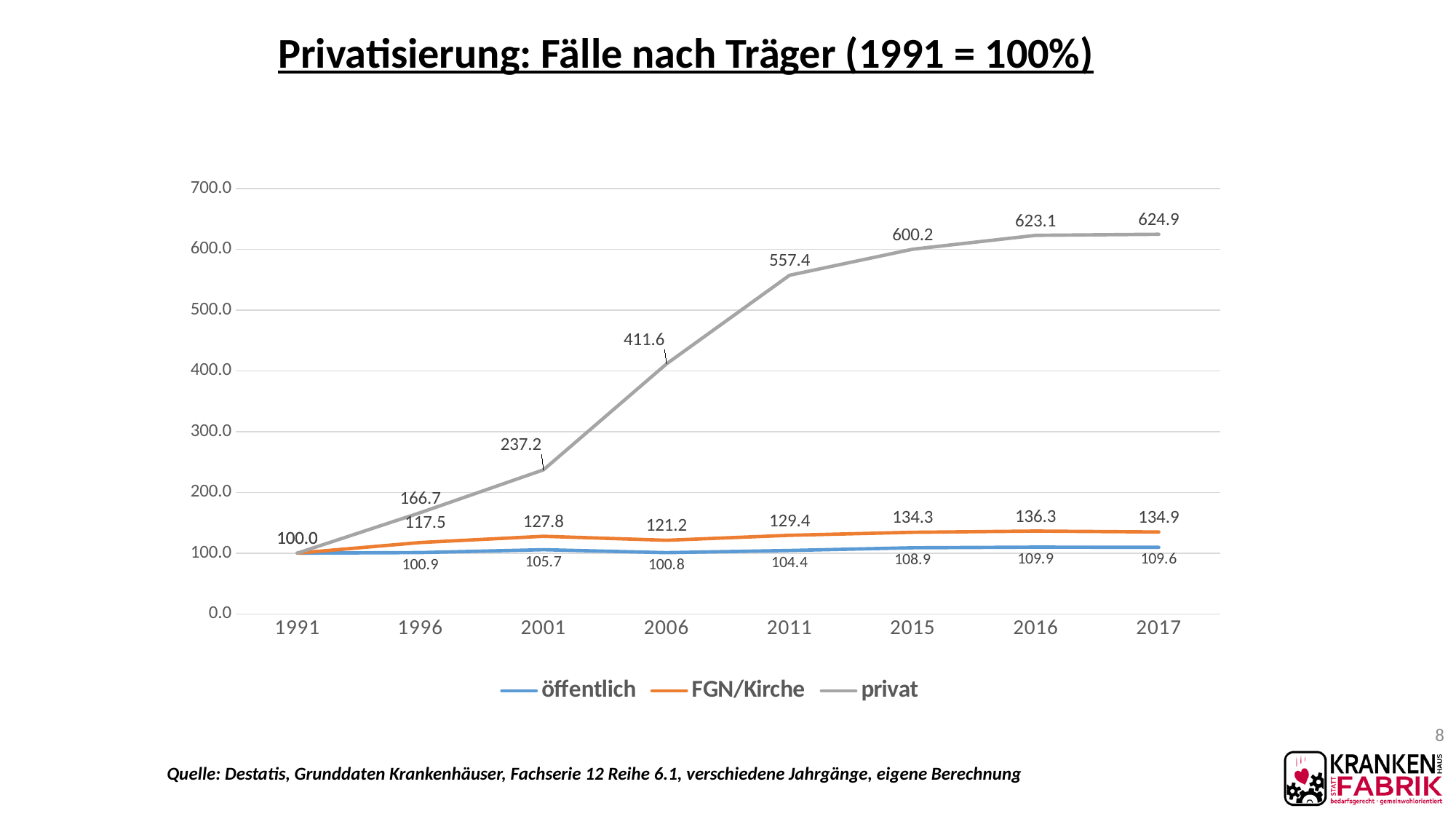

# Privatisierung: Fälle nach Träger (1991 = 100%)

### Chart:

| Category | öffentlich | FGN/Kirche | privat |
|---|---|---|---|
| 1991 | 100.0 | 100.0 | 100.0 |
| 1996 | 100.91892853985843 | 117.51558301325001 | 166.69960801741797 |
| 2001 | 105.70487780987125 | 127.76516642729273 | 237.1514113127226 |
| 2006 | 100.76894132150255 | 121.15585188742828 | 411.63375455380066 |
| 2011 | 104.39643165165121 | 129.3549287254164 | 557.4473766794729 |
| 2015 | 108.86809582171637 | 134.30749043096932 | 600.2356573553748 |
| 2016 | 109.91967871485943 | 136.28987688802445 | 623.104946465432 |
| 2017 | 109.56548382703927 | 134.8559133451005 | 624.8638976440112 |
8

Quelle: Destatis, Grunddaten Krankenhäuser, Fachserie 12 Reihe 6.1, verschiedene Jahrgänge, eigene Berechnung